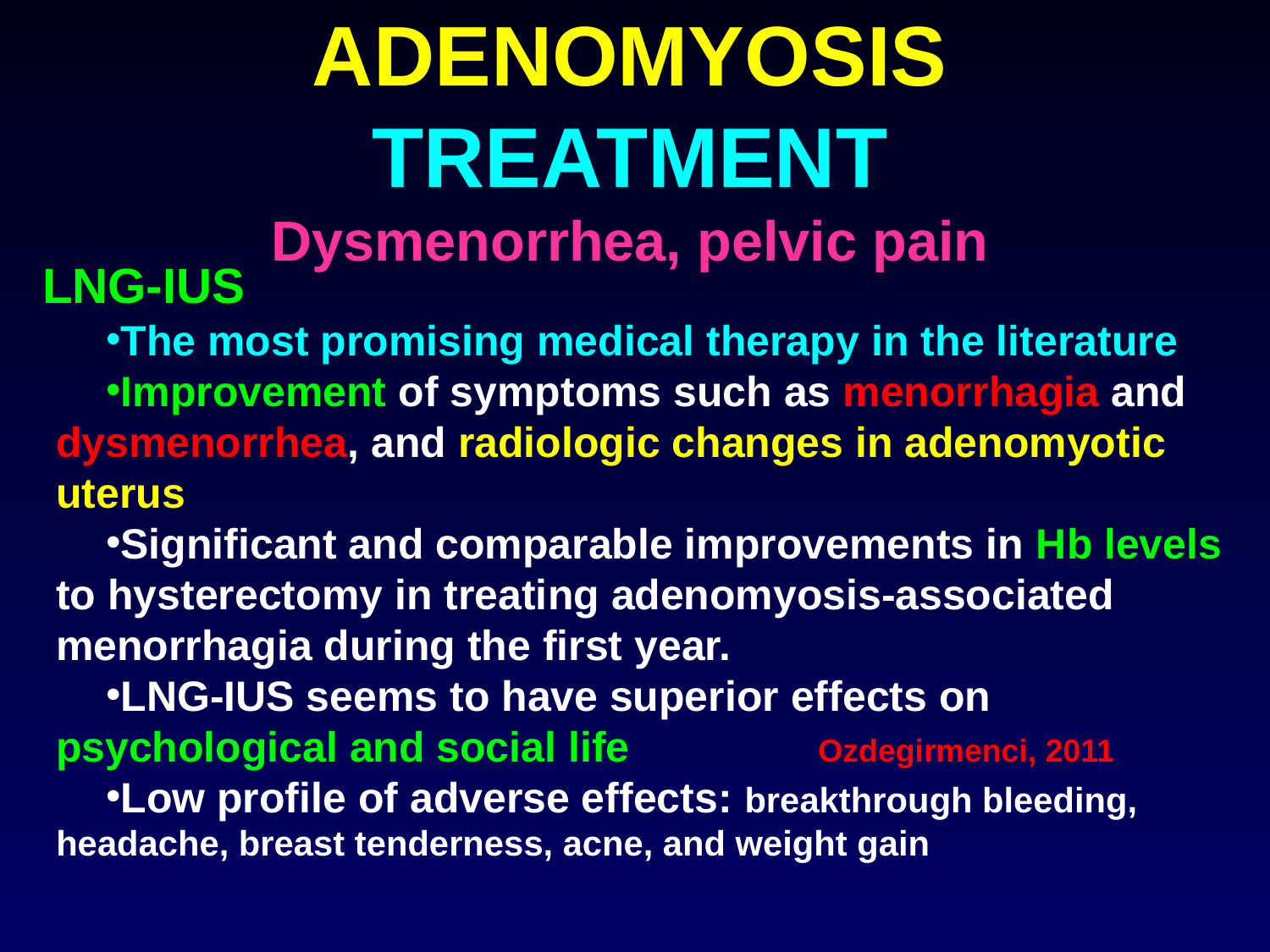

# ADENOMYOSIS TREATMENT Dysmenorrhea, pelvic pain
LNG-IUS
The most promising medical therapy in the literature
Improvement of symptoms such as menorrhagia and dysmenorrhea, and radiologic changes in adenomyotic uterus
Significant and comparable improvements in Hb levels to hysterectomy in treating adenomyosis-associated menorrhagia during the first year.
LNG-IUS seems to have superior effects on psychological and social life 		Ozdegirmenci, 2011
Low profile of adverse effects: breakthrough bleeding, headache, breast tenderness, acne, and weight gain